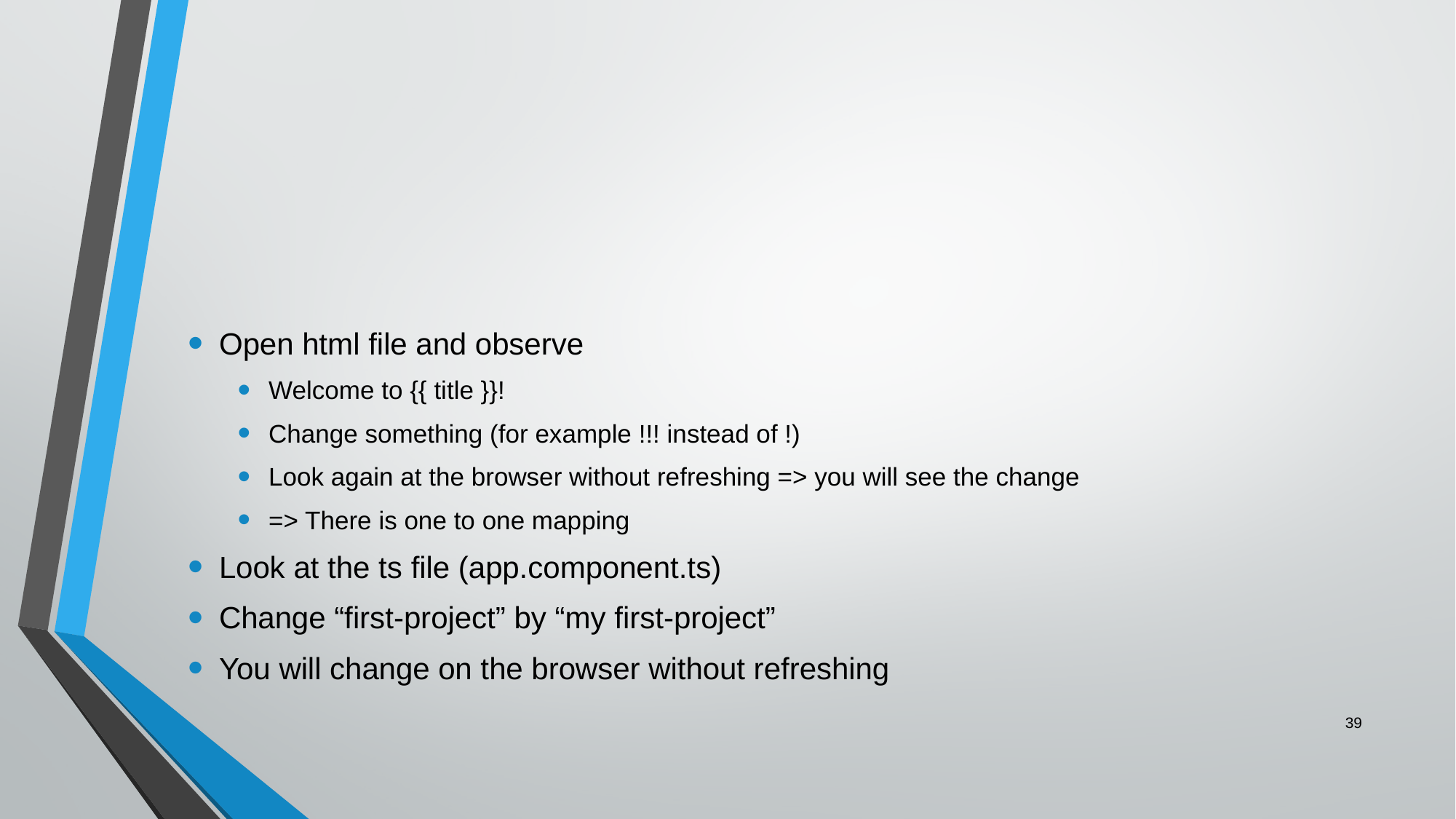

#
Open html file and observe
Welcome to {{ title }}!
Change something (for example !!! instead of !)
Look again at the browser without refreshing => you will see the change
=> There is one to one mapping
Look at the ts file (app.component.ts)
Change “first-project” by “my first-project”
You will change on the browser without refreshing
39